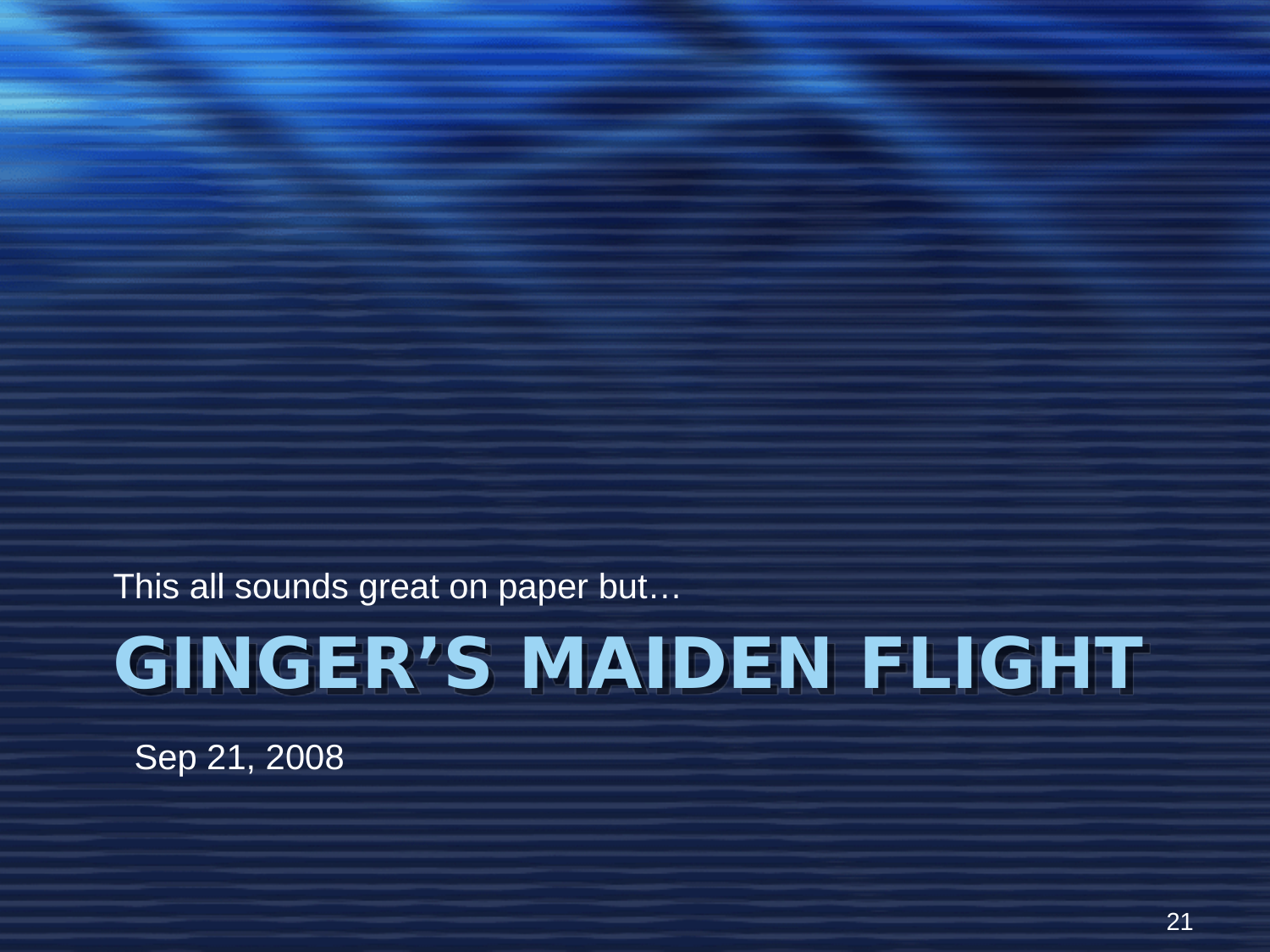

This all sounds great on paper but…
Sep 21, 2008
# Ginger’s Maiden Flight
21